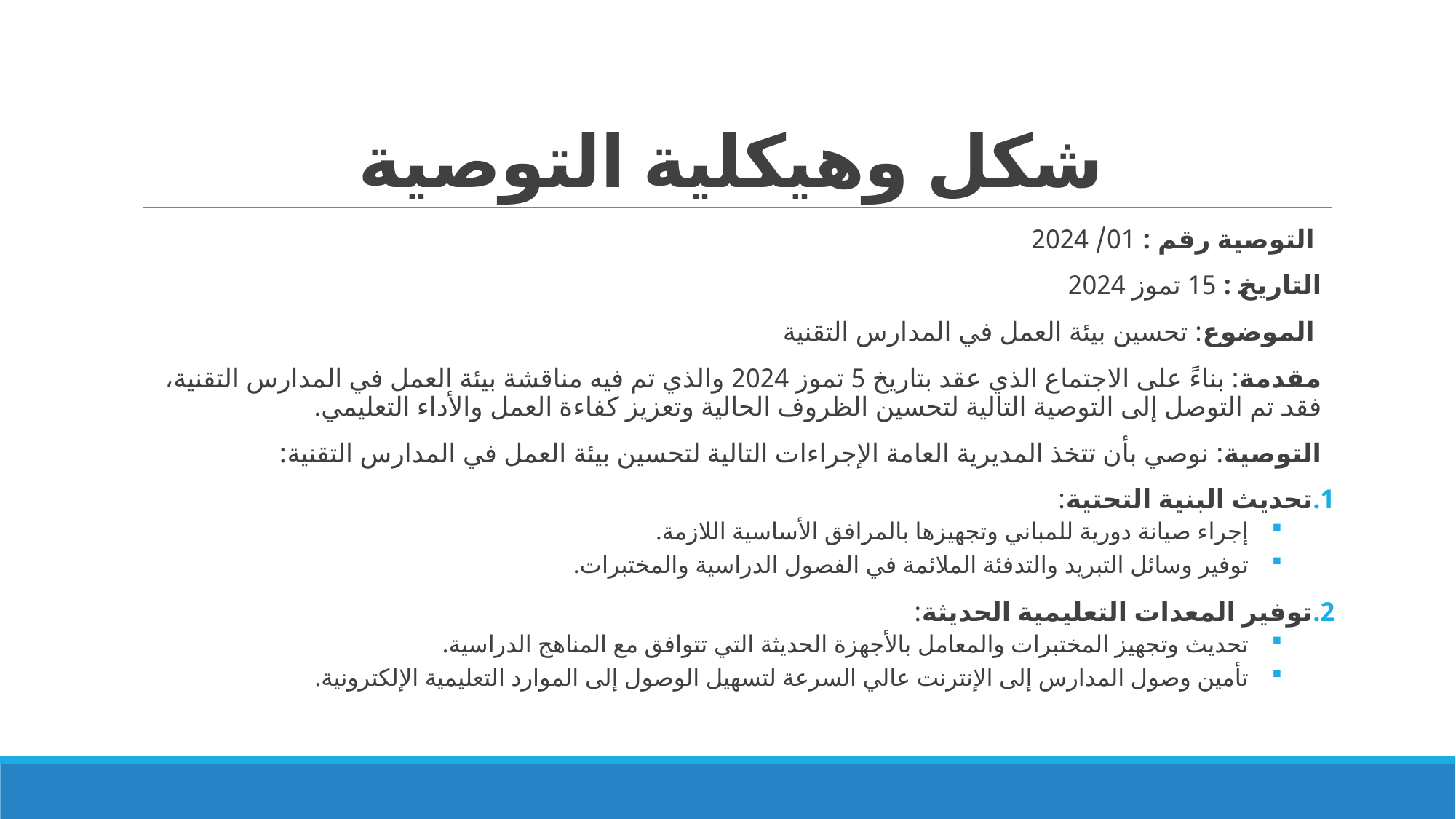

# شكل وهيكلية التوصية
 التوصية رقم : 01/ 2024
التاريخ : 15 تموز 2024
 الموضوع: تحسين بيئة العمل في المدارس التقنية
مقدمة: بناءً على الاجتماع الذي عقد بتاريخ 5 تموز 2024 والذي تم فيه مناقشة بيئة العمل في المدارس التقنية، فقد تم التوصل إلى التوصية التالية لتحسين الظروف الحالية وتعزيز كفاءة العمل والأداء التعليمي.
التوصية: نوصي بأن تتخذ المديرية العامة الإجراءات التالية لتحسين بيئة العمل في المدارس التقنية:
تحديث البنية التحتية:
إجراء صيانة دورية للمباني وتجهيزها بالمرافق الأساسية اللازمة.
توفير وسائل التبريد والتدفئة الملائمة في الفصول الدراسية والمختبرات.
توفير المعدات التعليمية الحديثة:
تحديث وتجهيز المختبرات والمعامل بالأجهزة الحديثة التي تتوافق مع المناهج الدراسية.
تأمين وصول المدارس إلى الإنترنت عالي السرعة لتسهيل الوصول إلى الموارد التعليمية الإلكترونية.